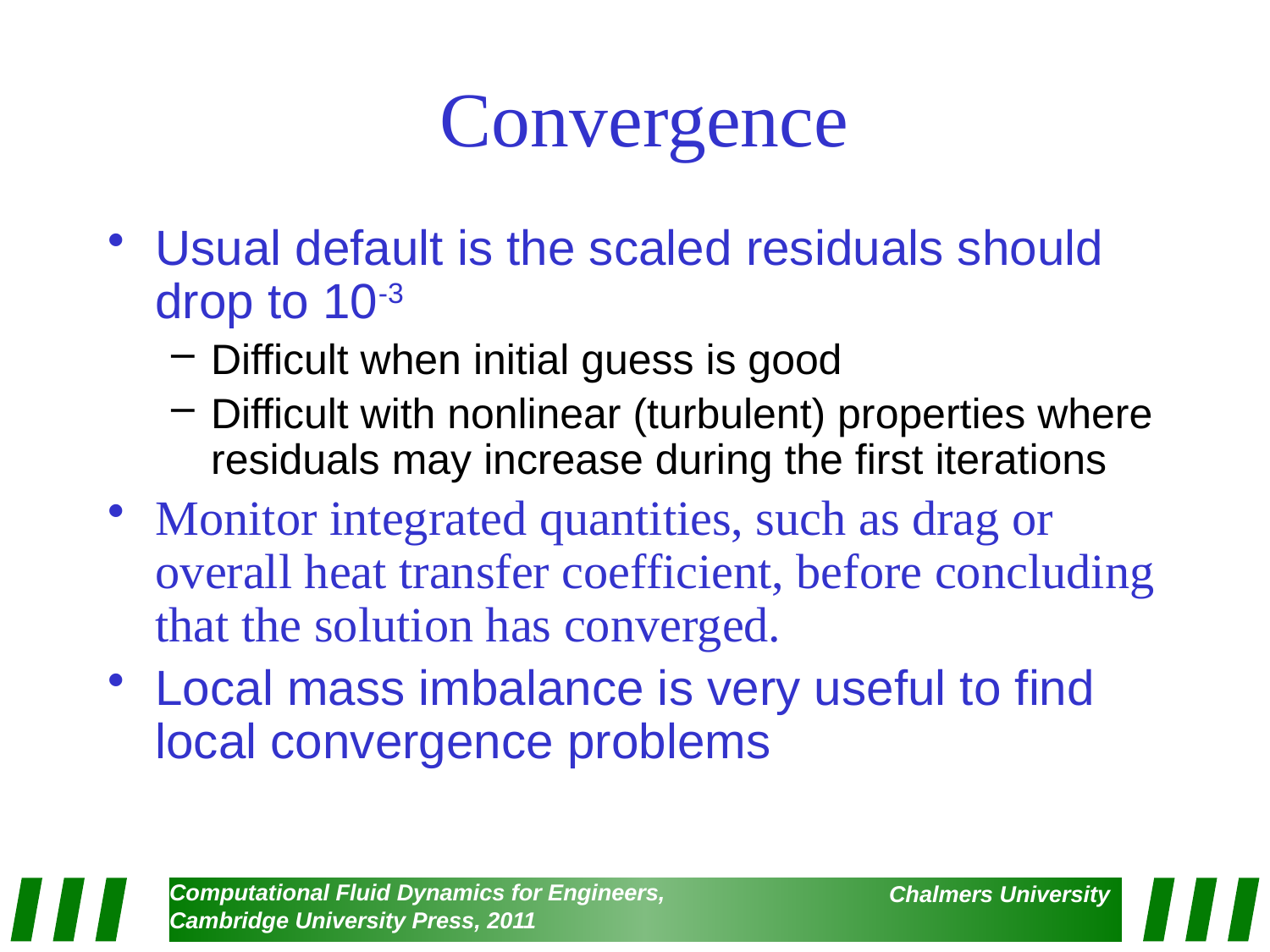

# Convergence
Usual default is the scaled residuals should drop to 10-3
Difficult when initial guess is good
Difficult with nonlinear (turbulent) properties where residuals may increase during the first iterations
Monitor integrated quantities, such as drag or overall heat transfer coefficient, before concluding that the solution has converged.
Local mass imbalance is very useful to find local convergence problems